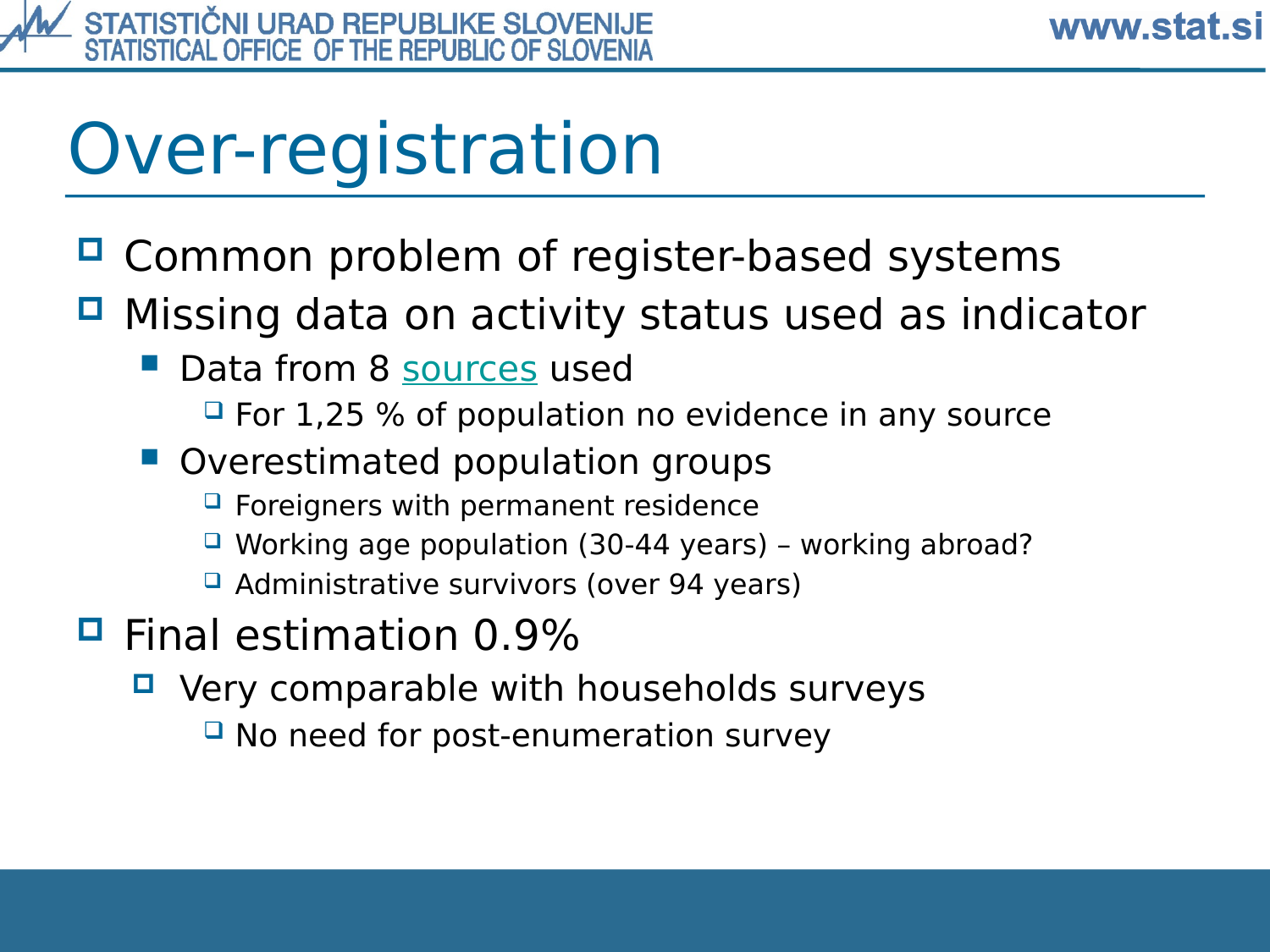

# Over-registration
Common problem of register-based systems
Missing data on activity status used as indicator
Data from 8 sources used
For 1,25 % of population no evidence in any source
Overestimated population groups
Foreigners with permanent residence
Working age population (30-44 years) – working abroad?
Administrative survivors (over 94 years)
Final estimation 0.9%
Very comparable with households surveys
No need for post-enumeration survey